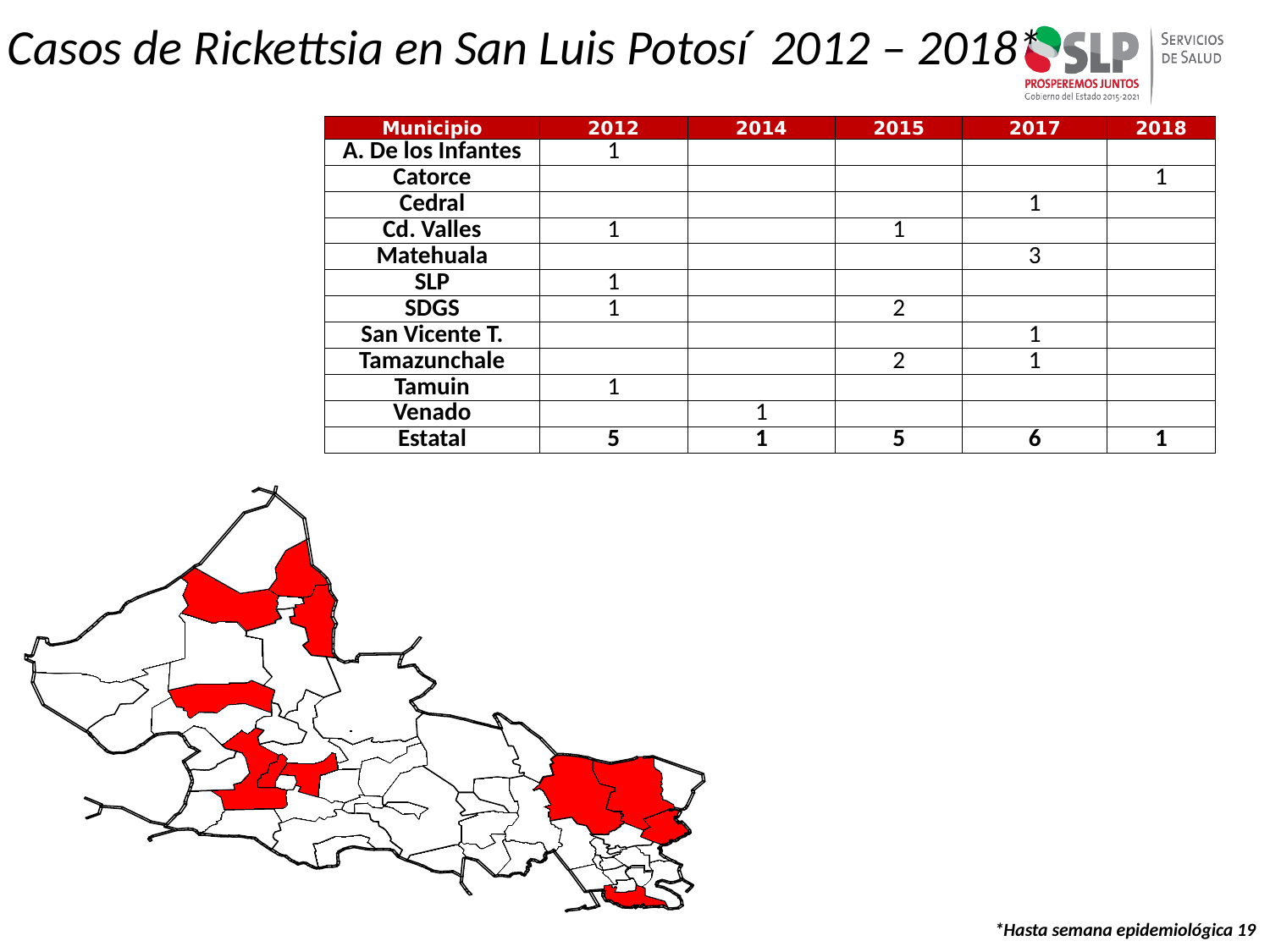

# Casos de Rickettsia en San Luis Potosí  2012 – 2018*
| Municipio | 2012 | 2014 | 2015 | 2017 | 2018 |
| --- | --- | --- | --- | --- | --- |
| A. De los Infantes | 1 |  |  |  |  |
| Catorce |  |  |  |  | 1 |
| Cedral |  |  |  | 1 |  |
| Cd. Valles | 1 |  | 1 |  |  |
| Matehuala |  |  |  | 3 |  |
| SLP | 1 |  |  |  |  |
| SDGS | 1 |  | 2 |  |  |
| San Vicente T. |  |  |  | 1 |  |
| Tamazunchale |  |  | 2 | 1 |  |
| Tamuin | 1 |  |  |  |  |
| Venado |  | 1 |  |  |  |
| Estatal | 5 | 1 | 5 | 6 | 1 |

*Hasta semana epidemiológica 19